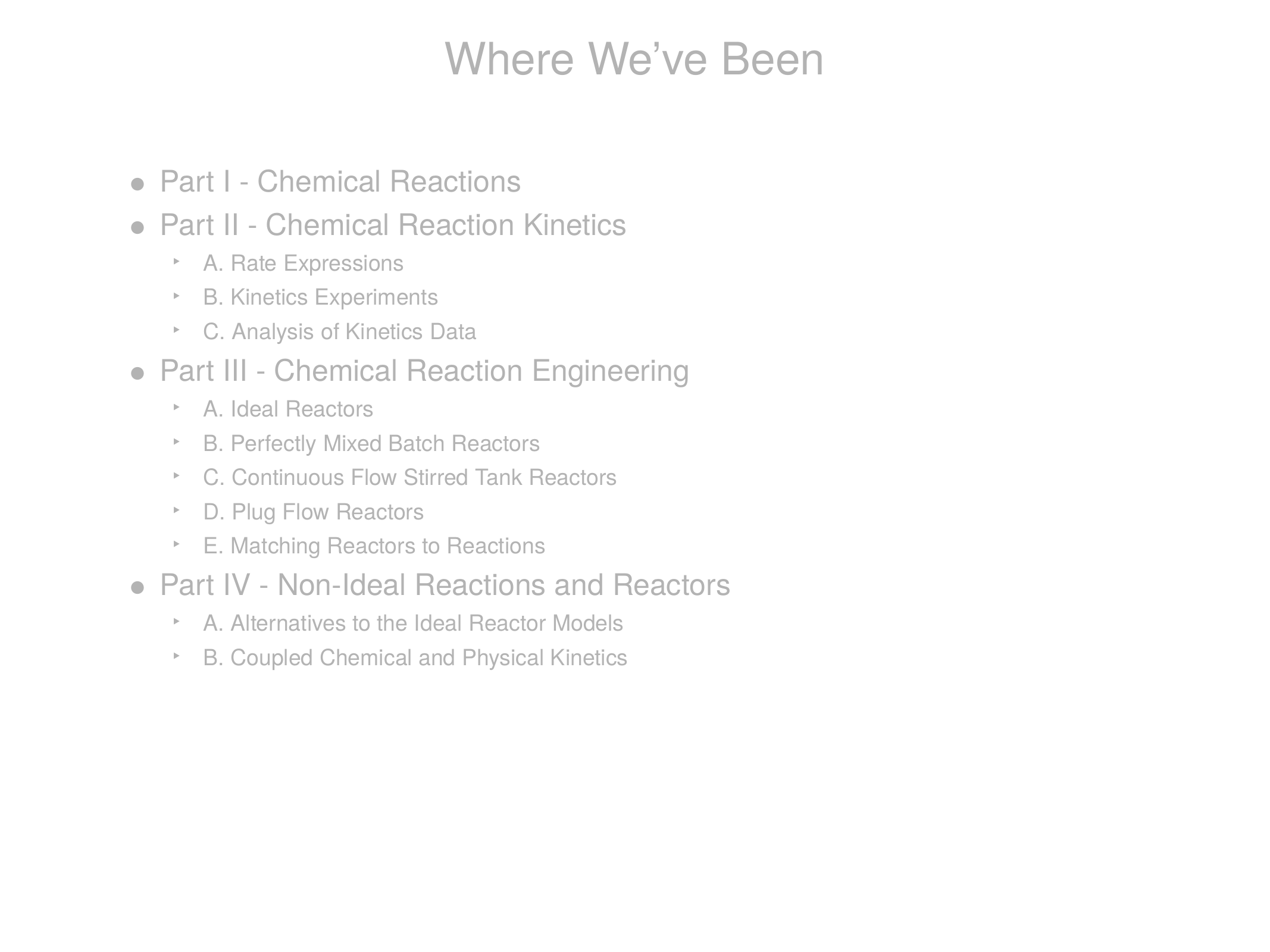

# Where We’ve Been
Part I - Chemical Reactions
Part II - Chemical Reaction Kinetics
A. Rate Expressions
B. Kinetics Experiments
C. Analysis of Kinetics Data
Part III - Chemical Reaction Engineering
A. Ideal Reactors
B. Perfectly Mixed Batch Reactors
C. Continuous Flow Stirred Tank Reactors
D. Plug Flow Reactors
E. Matching Reactors to Reactions
Part IV - Non-Ideal Reactions and Reactors
A. Alternatives to the Ideal Reactor Models
B. Coupled Chemical and Physical Kinetics